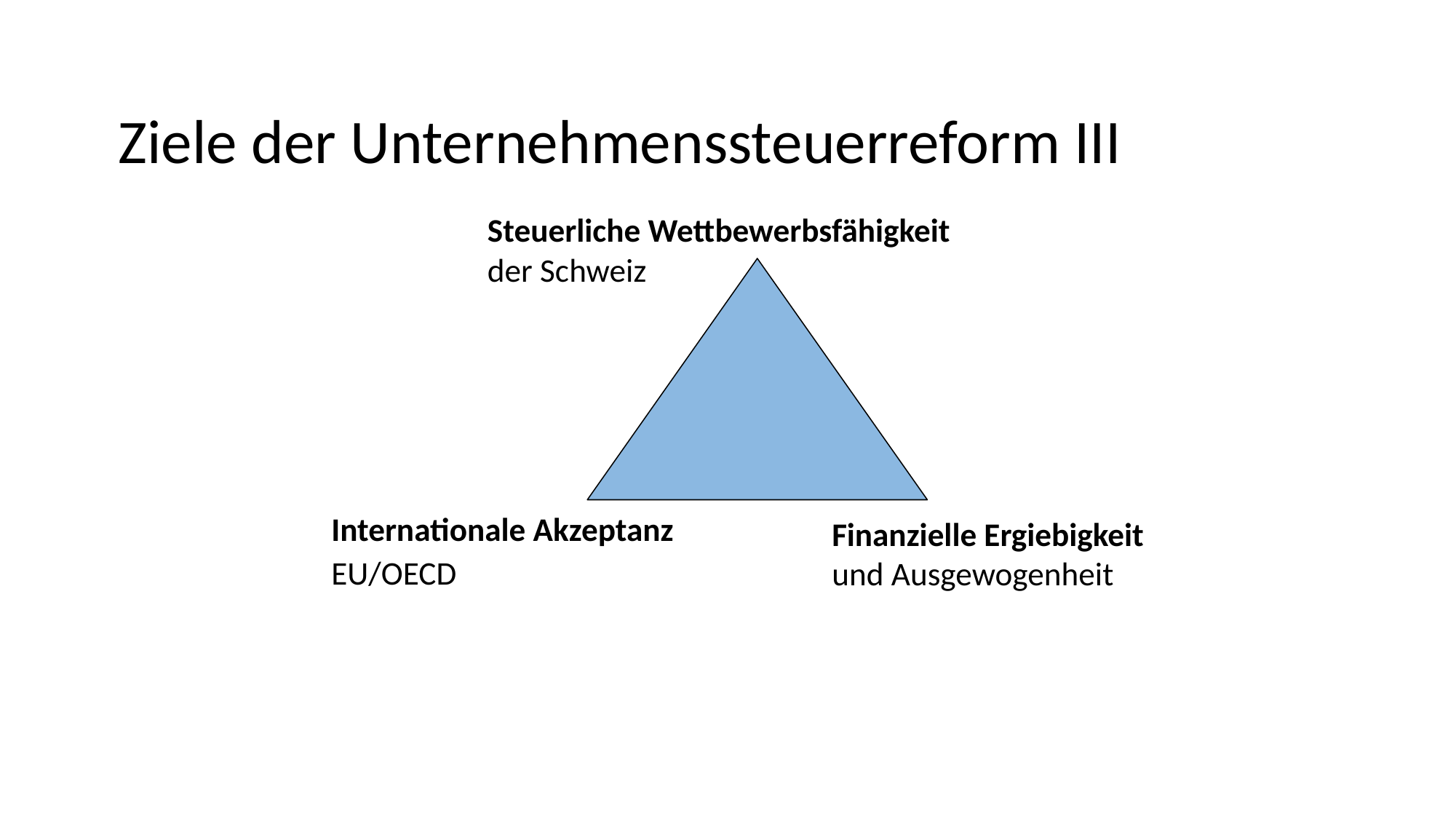

# Ziele der Unternehmenssteuerreform III
Steuerliche Wettbewerbsfähigkeit
der Schweiz

Internationale Akzeptanz
EU/OECD
Finanzielle Ergiebigkeit
und Ausgewogenheit